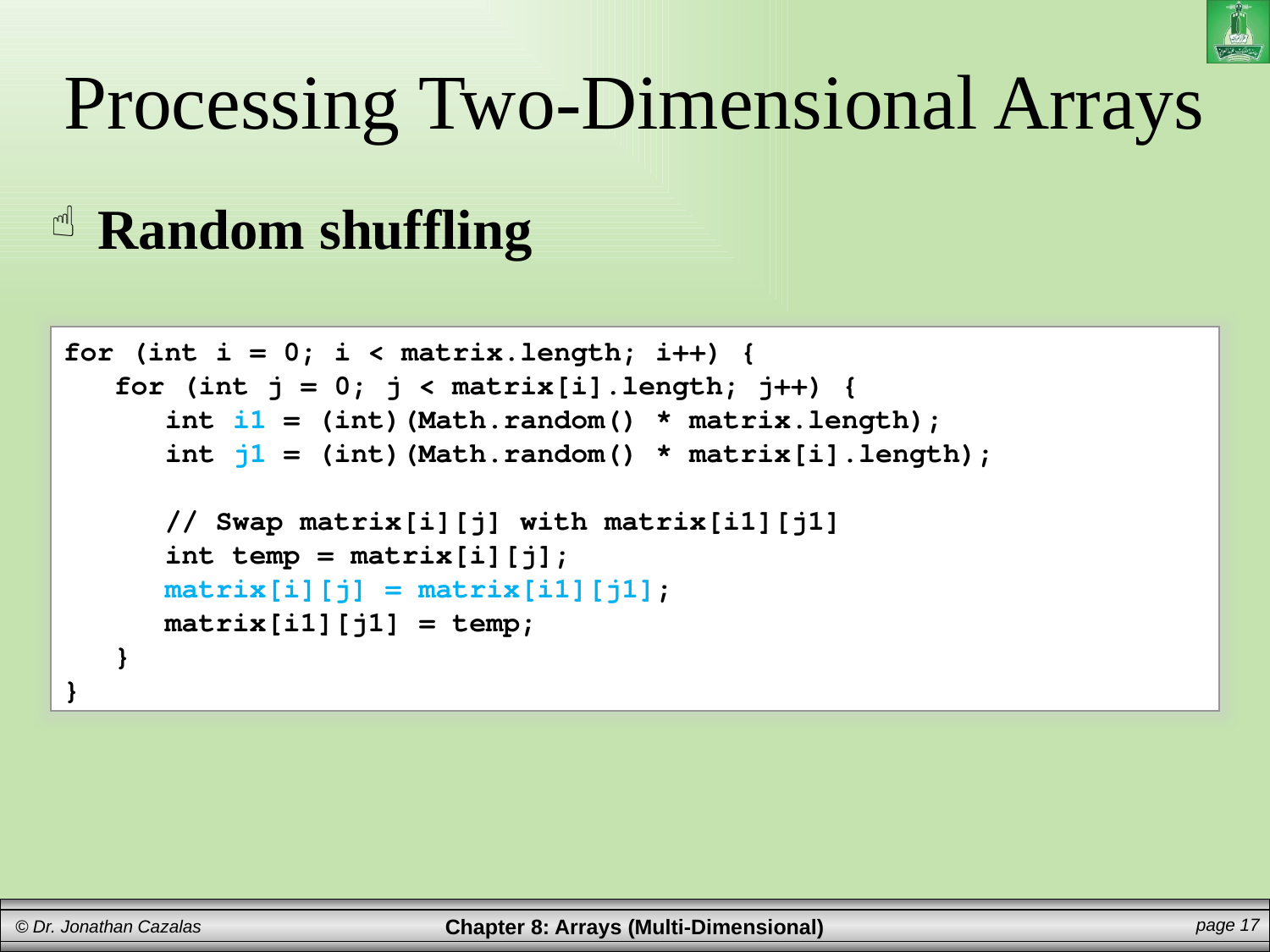

# Processing Two-Dimensional Arrays
Random shuffling
for (int i = 0; i < matrix.length; i++) {
   for (int j = 0; j < matrix[i].length; j++) {
      int i1 = (int)(Math.random() * matrix.length);
      int j1 = (int)(Math.random() * matrix[i].length);

      // Swap matrix[i][j] with matrix[i1][j1]
      int temp = matrix[i][j];
      matrix[i][j] = matrix[i1][j1];
      matrix[i1][j1] = temp;
   }
}